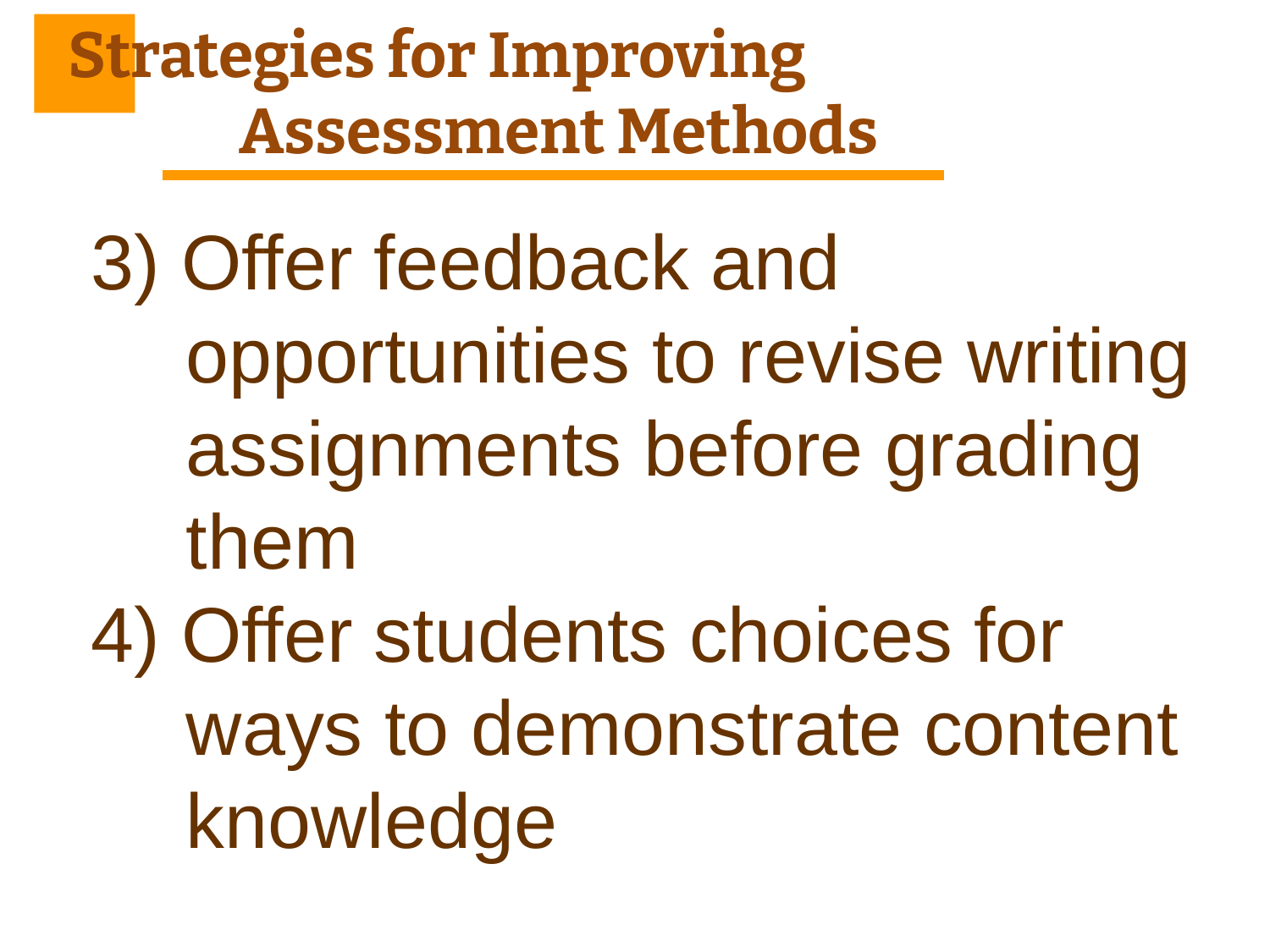

# Strategies for Improving Assessment Methods
3) Offer feedback and opportunities to revise writing assignments before grading them
4) Offer students choices for
	ways to demonstrate content knowledge